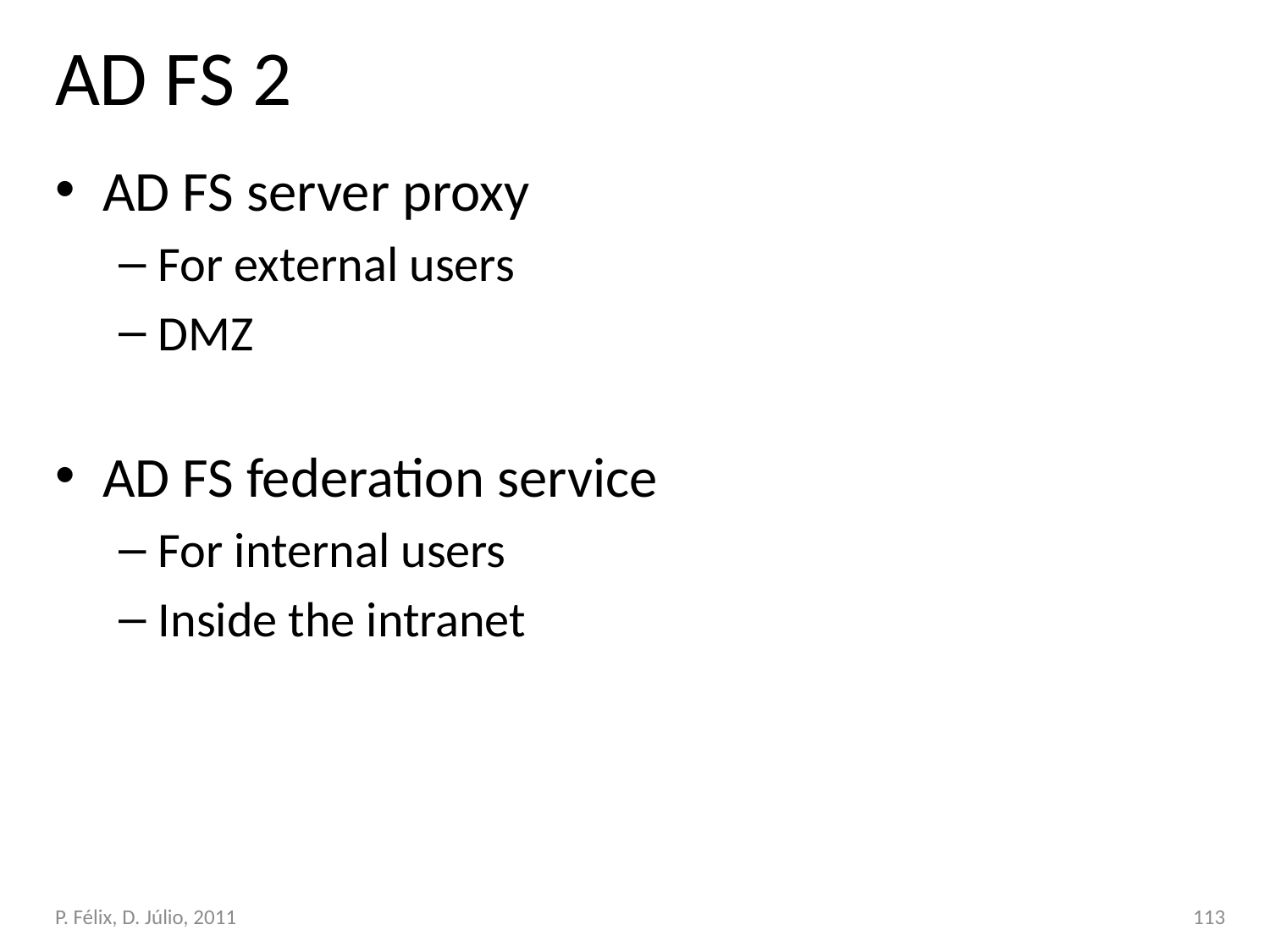

# AD FS 2
AD FS server proxy
For external users
DMZ

AD FS federation service
For internal users
Inside the intranet
P. Félix, D. Júlio, 2011
113